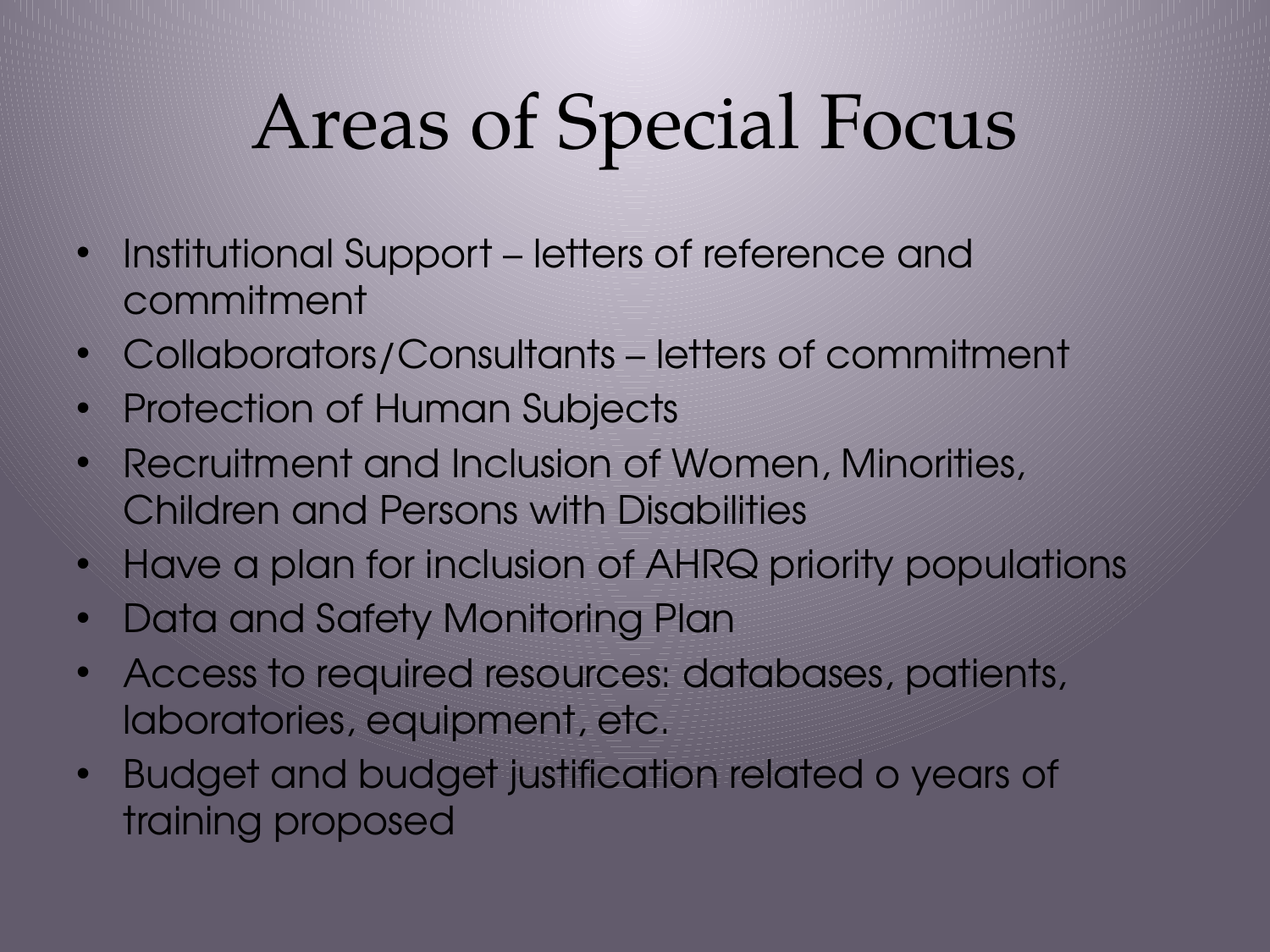

# Areas of Special Focus
Institutional Support – letters of reference and commitment
Collaborators/Consultants – letters of commitment
Protection of Human Subjects
Recruitment and Inclusion of Women, Minorities, Children and Persons with Disabilities
Have a plan for inclusion of AHRQ priority populations
Data and Safety Monitoring Plan
Access to required resources: databases, patients, laboratories, equipment, etc.
Budget and budget justification related o years of training proposed